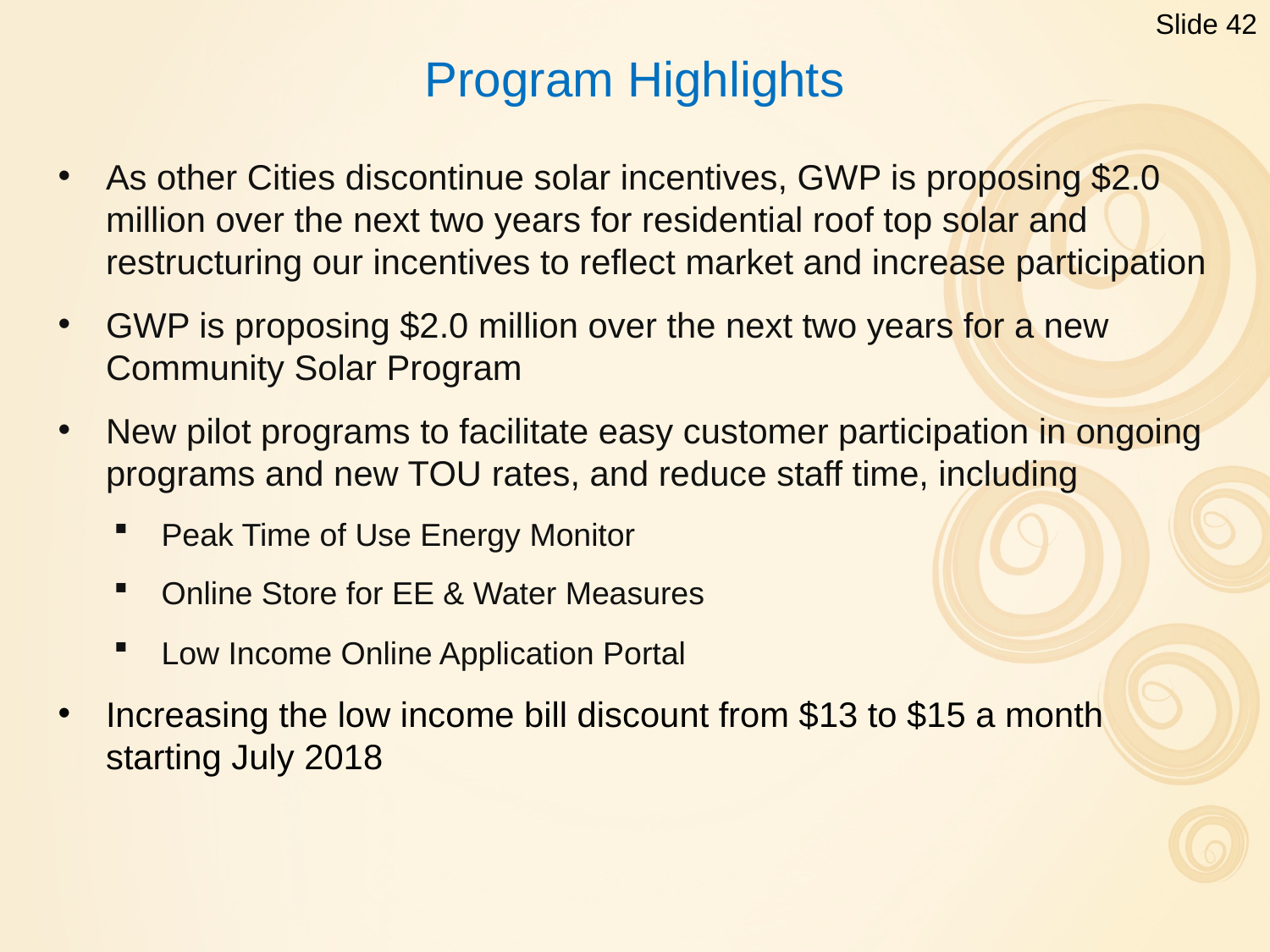

Slide 42
# Program Highlights
As other Cities discontinue solar incentives, GWP is proposing $2.0 million over the next two years for residential roof top solar and restructuring our incentives to reflect market and increase participation
GWP is proposing $2.0 million over the next two years for a new Community Solar Program
New pilot programs to facilitate easy customer participation in ongoing programs and new TOU rates, and reduce staff time, including
Peak Time of Use Energy Monitor
Online Store for EE & Water Measures
Low Income Online Application Portal
Increasing the low income bill discount from $13 to $15 a month starting July 2018